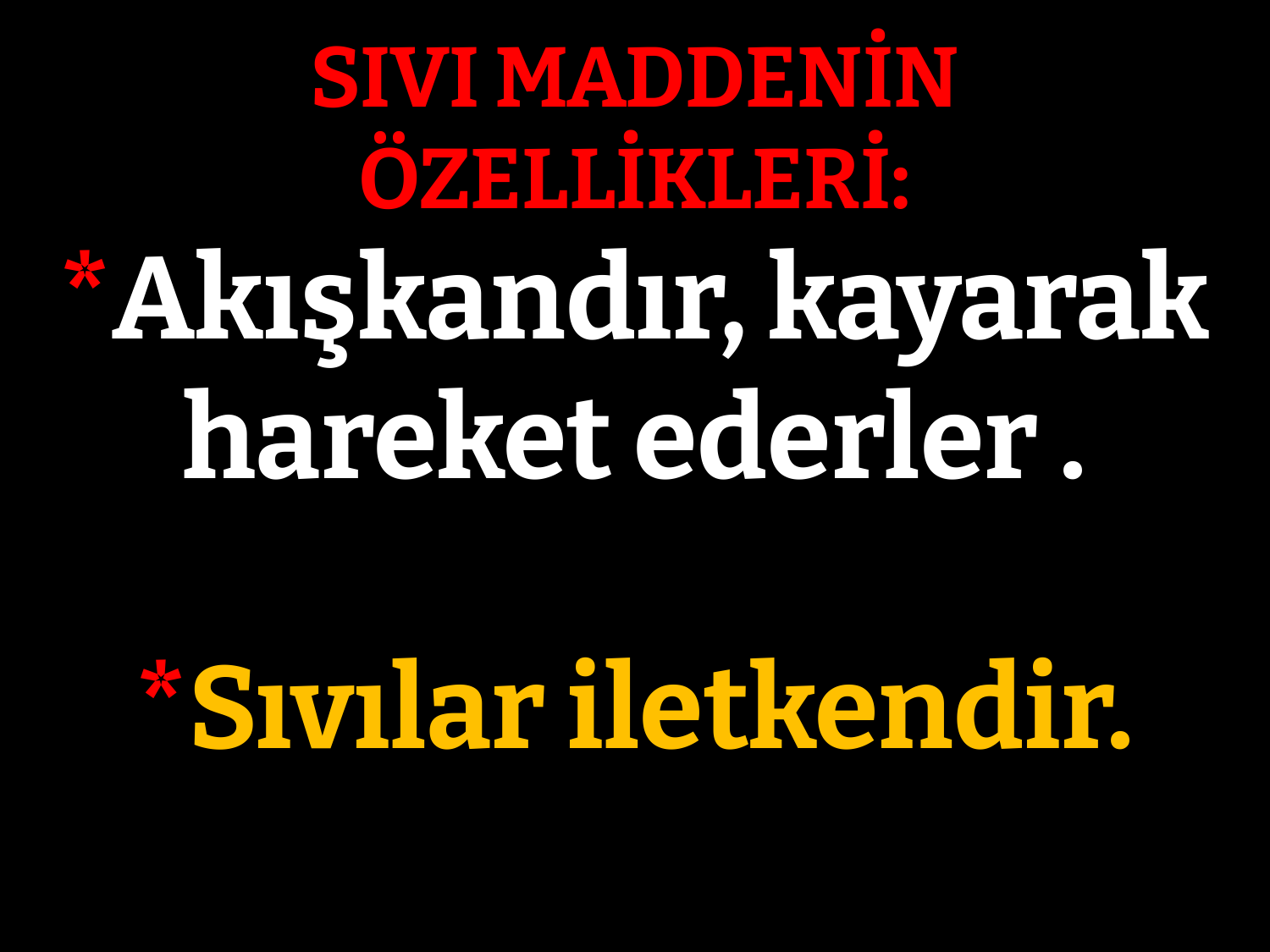

SIVI MADDENİN ÖZELLİKLERİ:
*Akışkandır, kayarak hareket ederler .
*Sıvılar iletkendir.